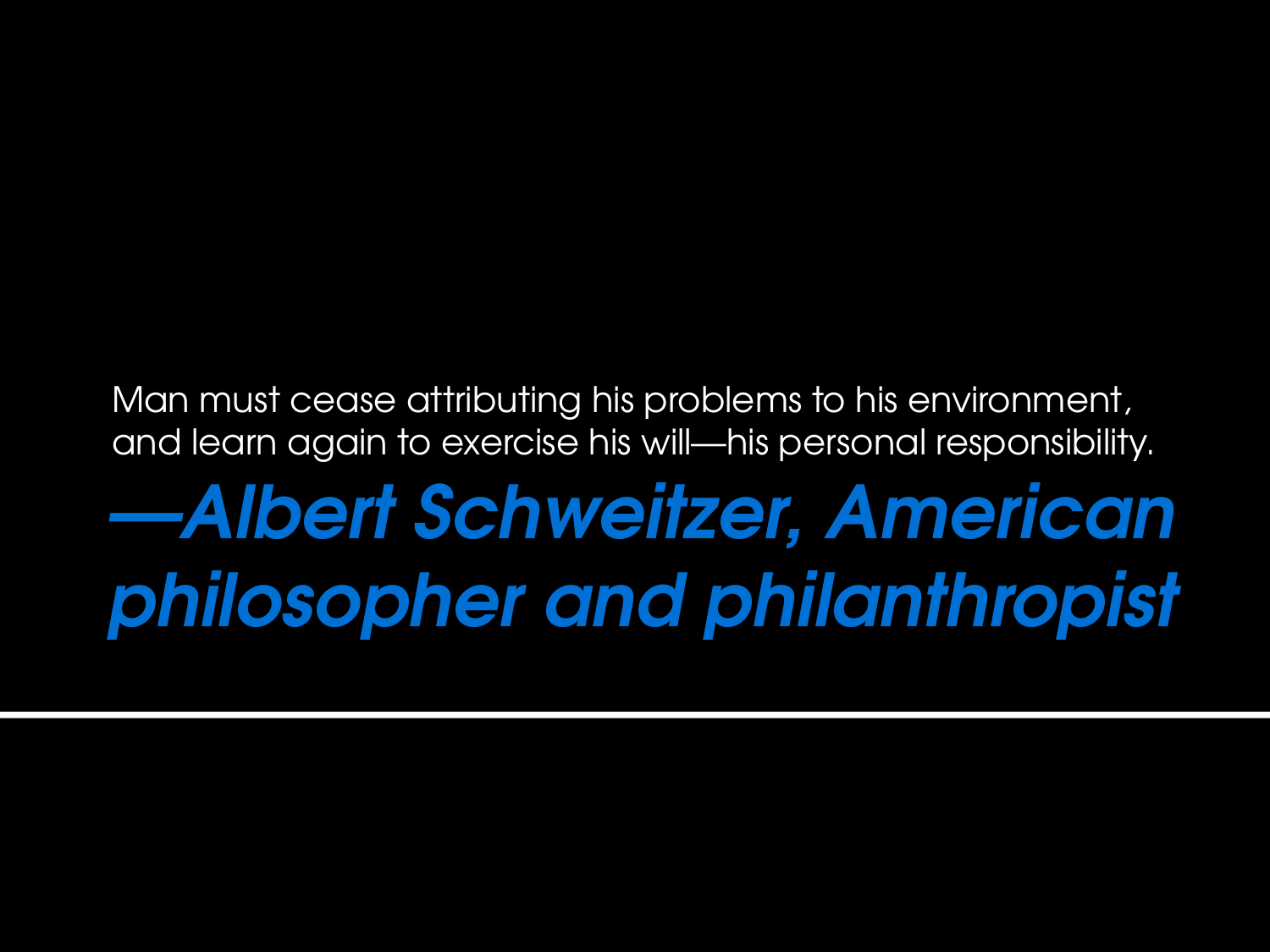

Man must cease attributing his problems to his environment, and learn again to exercise his will—his personal responsibility.
# —Albert Schweitzer, American philosopher and philanthropist